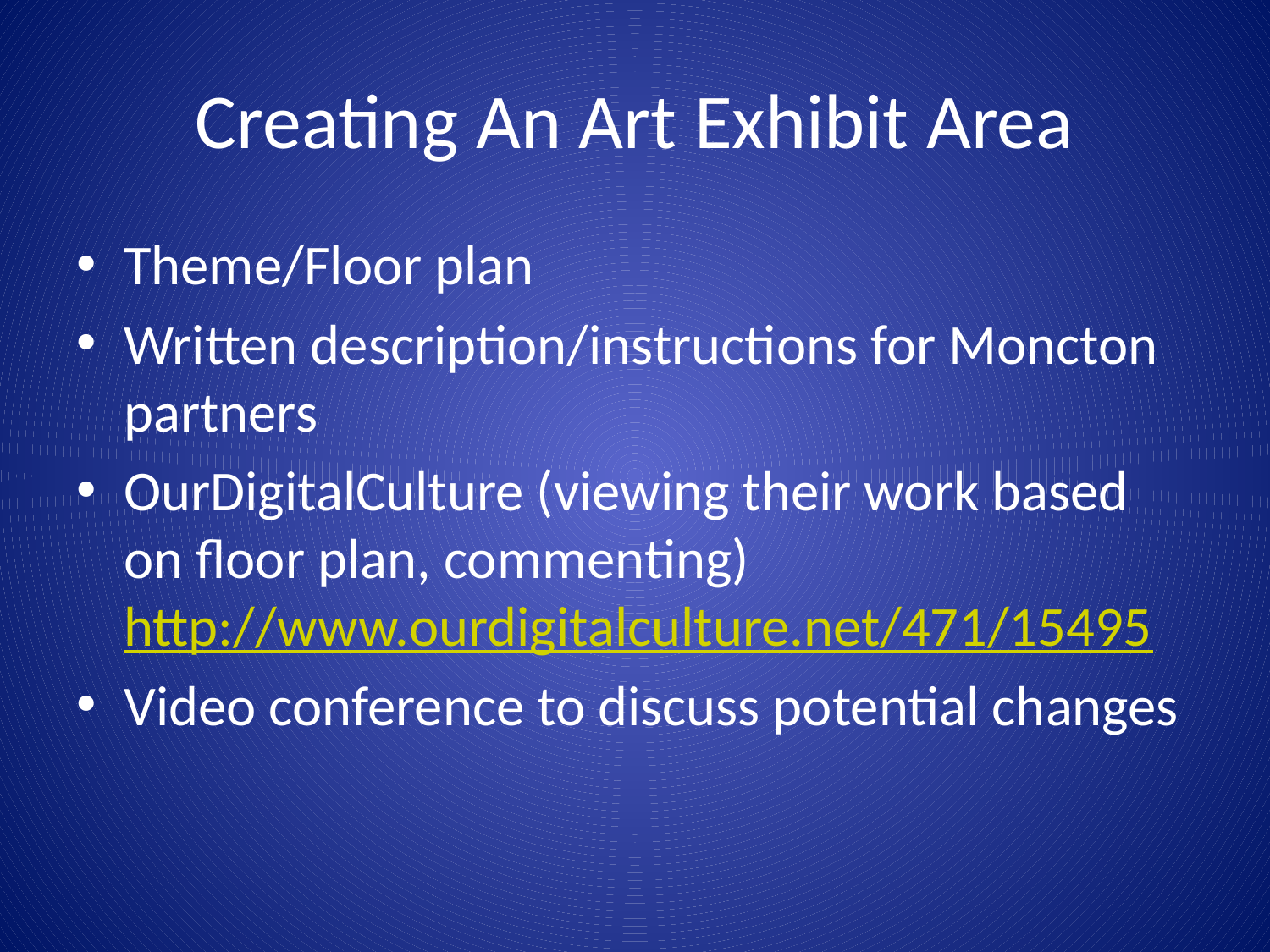

# Creating An Art Exhibit Area
Theme/Floor plan
Written description/instructions for Moncton partners
OurDigitalCulture (viewing their work based on floor plan, commenting) http://www.ourdigitalculture.net/471/15495
Video conference to discuss potential changes